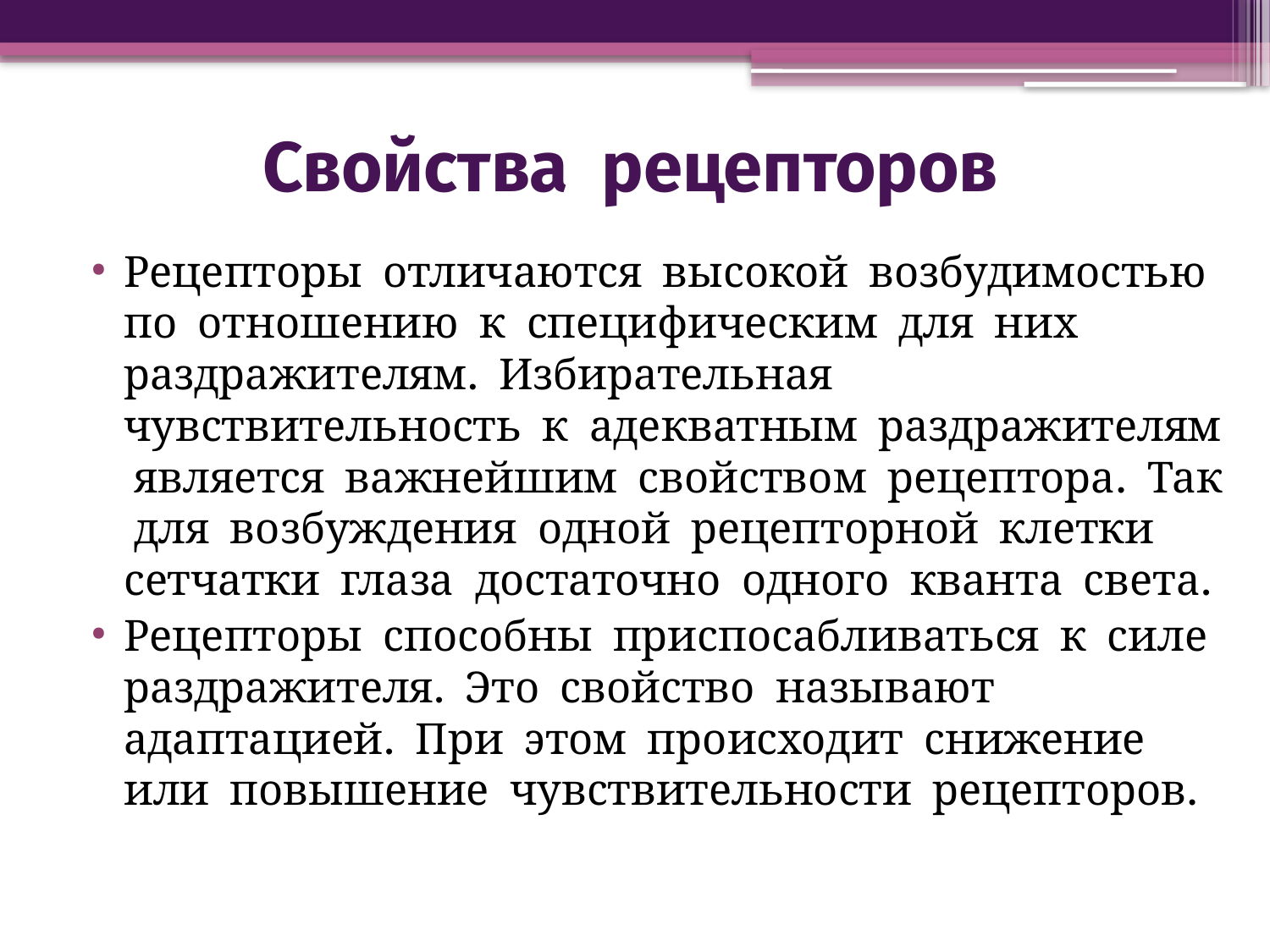

# Свойства  рецепторов
Рецепторы  отличаются  высокой  возбудимостью  по  отношению  к  специфическим  для  них  раздражителям.  Избирательная  чувствительность  к  адекватным  раздражителям  является  важнейшим  свойством  рецептора.  Так  для  возбуждения  одной  рецепторной  клетки  сетчатки  глаза  достаточно  одного  кванта  света.
Рецепторы  способны  приспосабливаться  к  силе  раздражителя.  Это  свойство  называют  адаптацией.  При  этом  происходит  снижение  или  повышение  чувствительности  рецепторов.